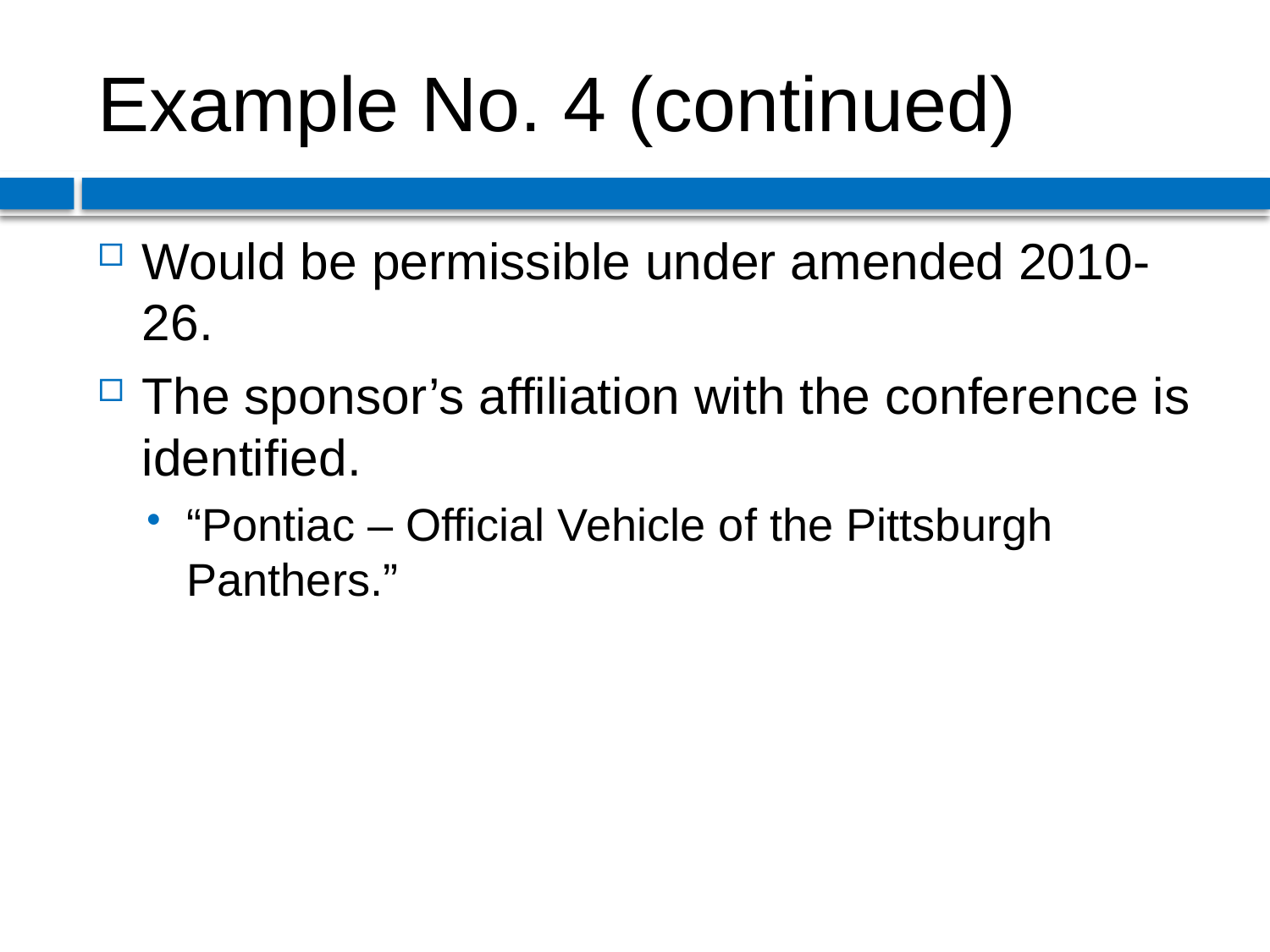

# Example No. 4 (continued)
Would be permissible under amended 2010-26.
The sponsor’s affiliation with the conference is identified.
“Pontiac – Official Vehicle of the Pittsburgh Panthers.”